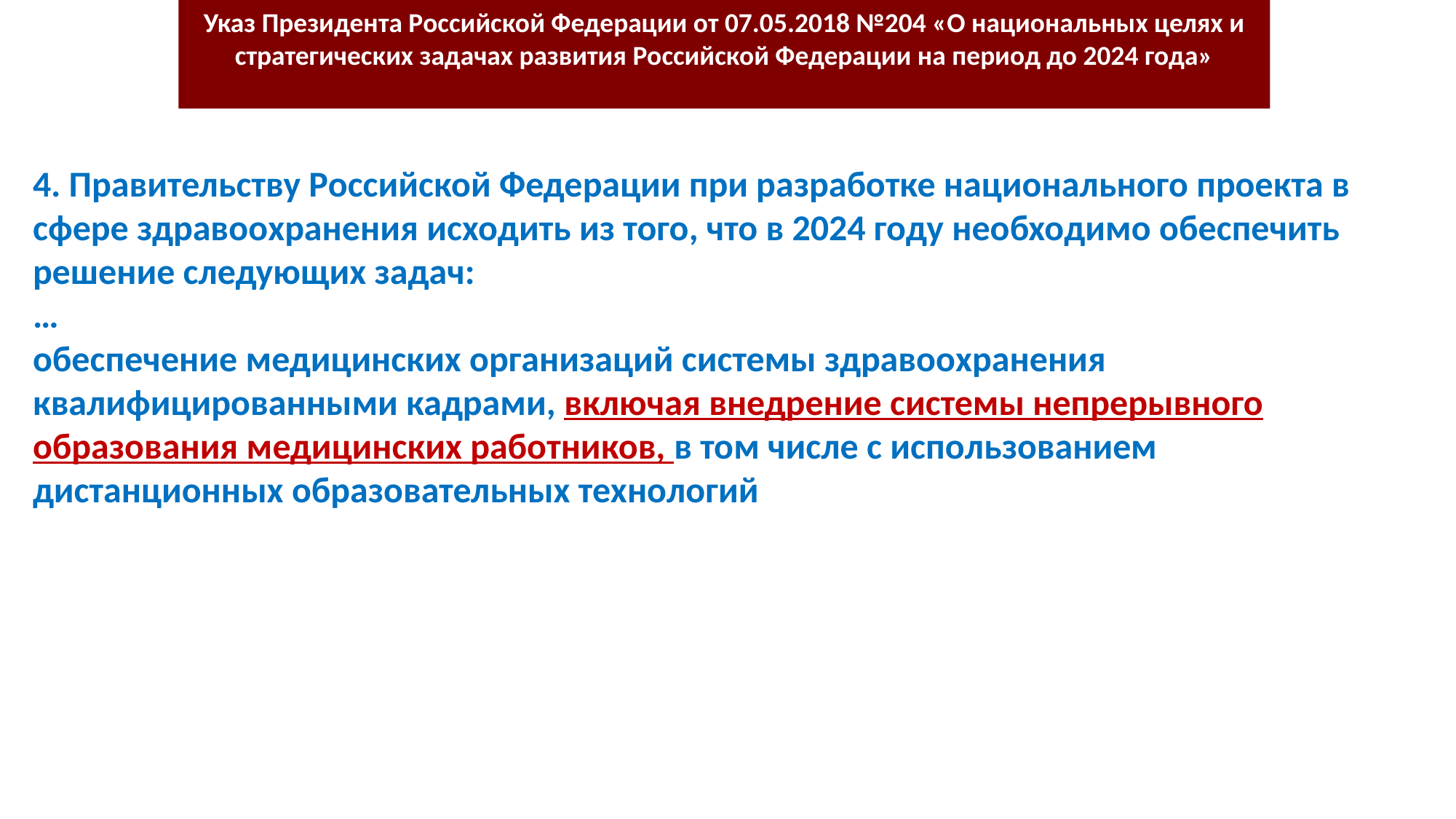

Указ Президента Российской Федерации от 07.05.2018 №204 «О национальных целях и стратегических задачах развития Российской Федерации на период до 2024 года»
4. Правительству Российской Федерации при разработке национального проекта в сфере здравоохранения исходить из того, что в 2024 году необходимо обеспечить решение следующих задач:
…
обеспечение медицинских организаций системы здравоохранения квалифицированными кадрами, включая внедрение системы непрерывного образования медицинских работников, в том числе с использованием дистанционных образовательных технологий